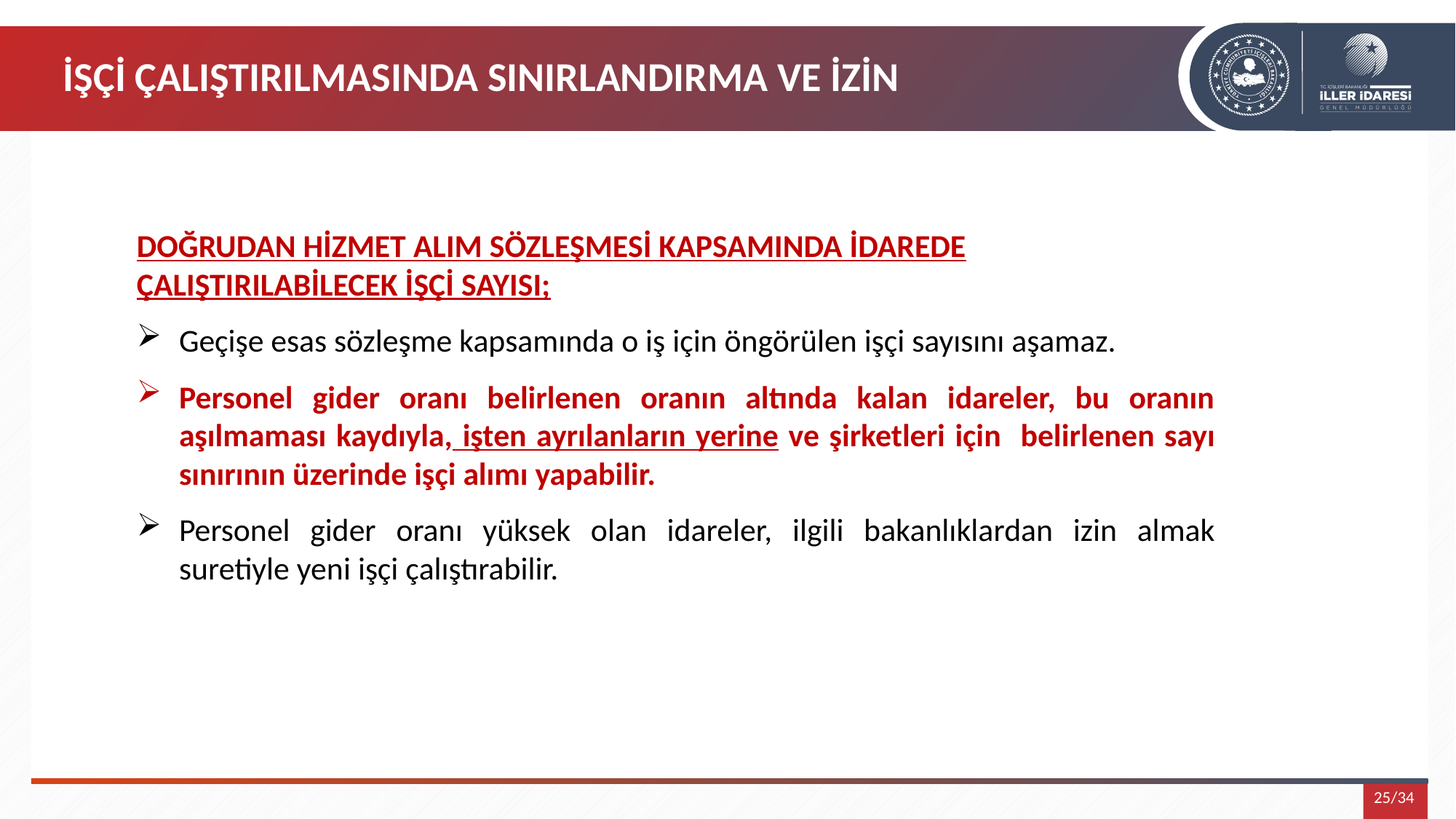

İŞÇİ ÇALIŞTIRILMASINDA SINIRLANDIRMA VE İZİN
DOĞRUDAN HİZMET ALIM SÖZLEŞMESİ KAPSAMINDA İDAREDE ÇALIŞTIRILABİLECEK İŞÇİ SAYISI;
Geçişe esas sözleşme kapsamında o iş için öngörülen işçi sayısını aşamaz.
Personel gider oranı belirlenen oranın altında kalan idareler, bu oranın aşılmaması kaydıyla, işten ayrılanların yerine ve şirketleri için  belirlenen sayı sınırının üzerinde işçi alımı yapabilir.
Personel gider oranı yüksek olan idareler, ilgili bakanlıklardan izin almak suretiyle yeni işçi çalıştırabilir.